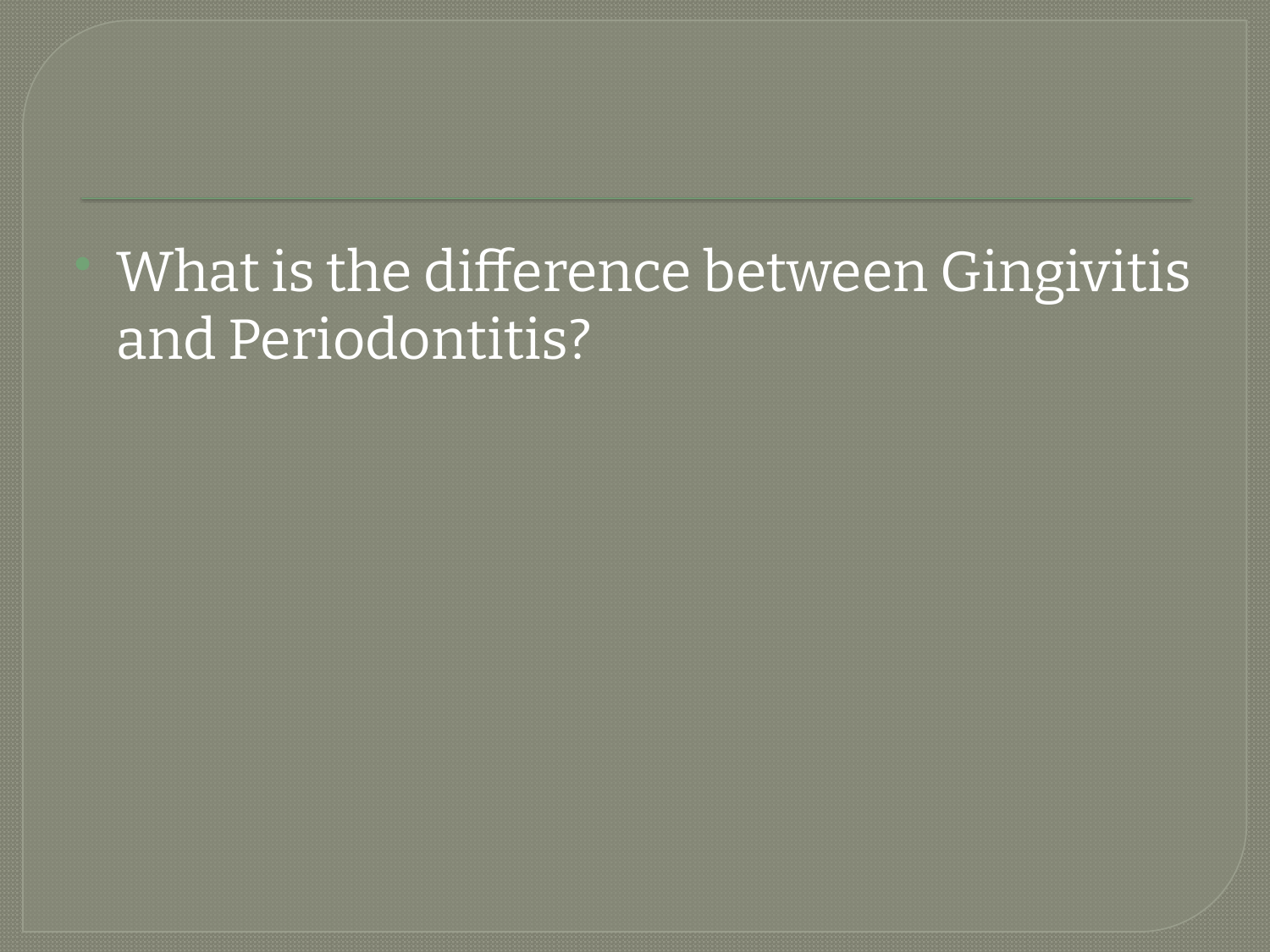

#
What is the difference between Gingivitis and Periodontitis?